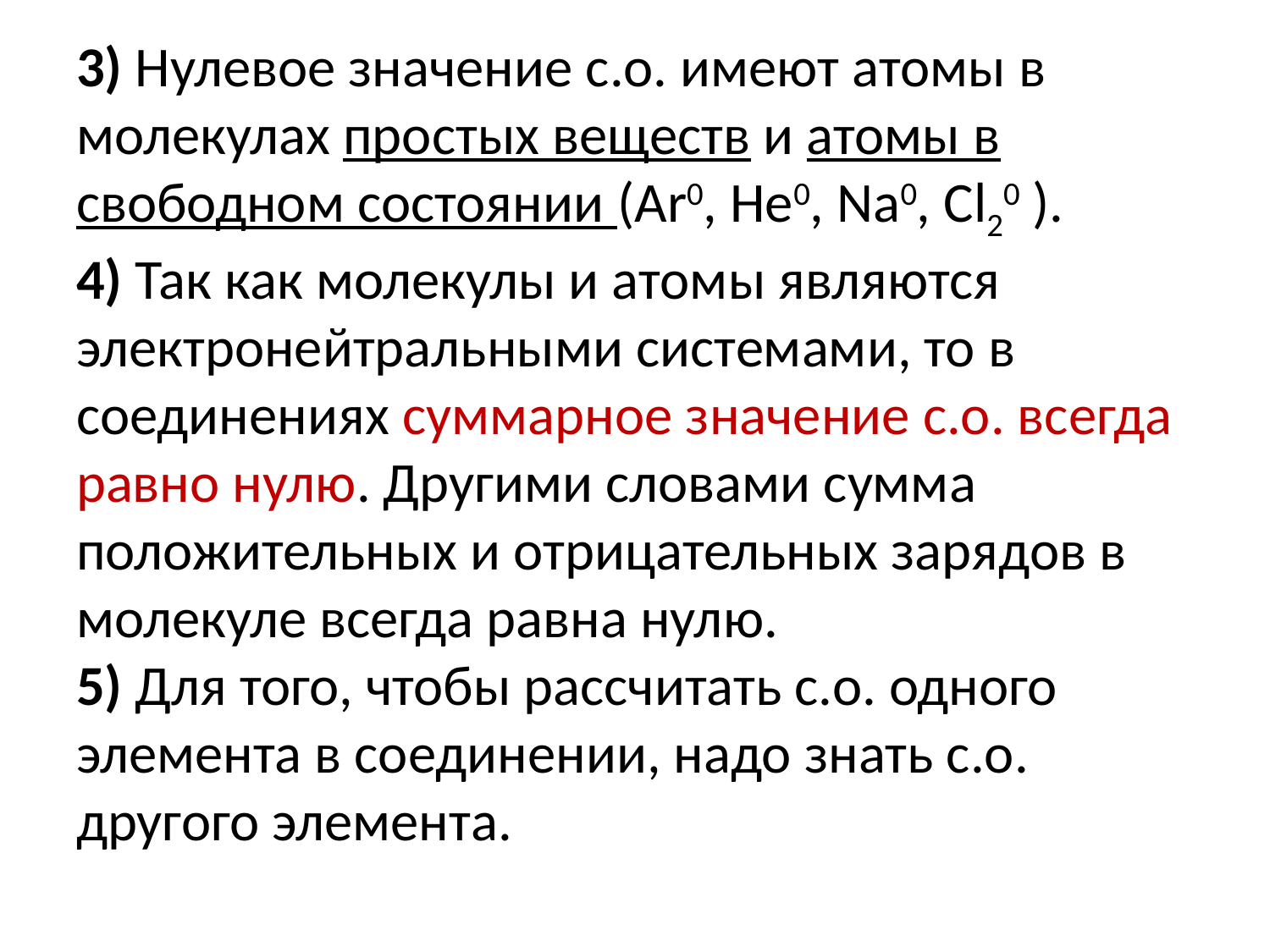

# 3) Нулевое значение с.о. имеют атомы в молекулах простых веществ и атомы в свободном состоянии (Ar0, He0, Na0, Cl20 ). 4) Так как молекулы и атомы являются электронейтральными системами, то в соединениях суммарное значение с.о. всегда равно нулю. Другими словами сумма положительных и отрицательных зарядов в молекуле всегда равна нулю. 5) Для того, чтобы рассчитать с.о. одного элемента в соединении, надо знать с.о. другого элемента.